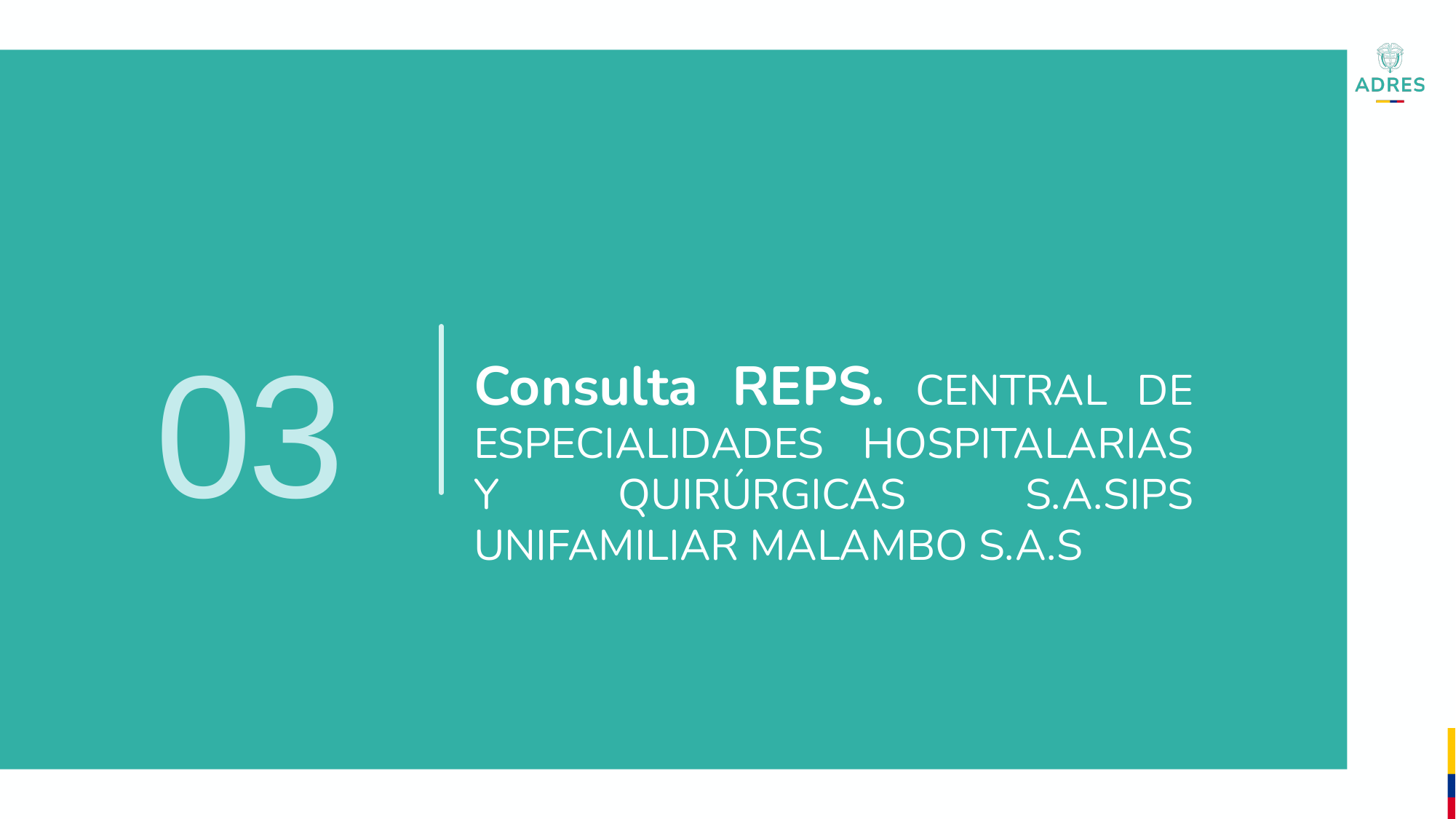

03
Consulta REPS. CENTRAL DE ESPECIALIDADES HOSPITALARIAS Y QUIRÚRGICAS S.A.SIPS UNIFAMILIAR MALAMBO S.A.S